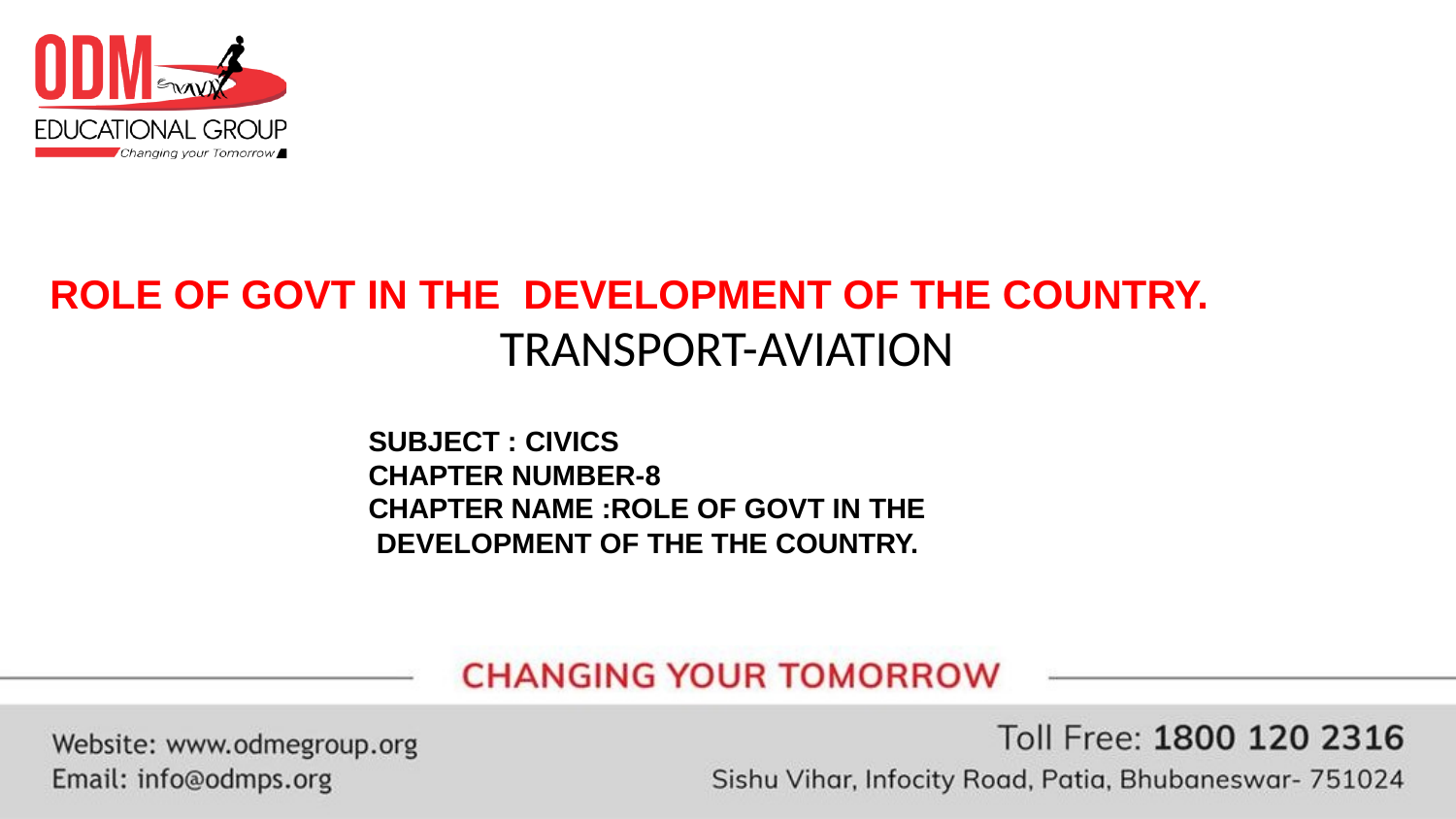

# ROLE OF GOVT IN THE	DEVELOPMENT OF THE COUNTRY.
TRANSPORT-AVIATION
SUBJECT : CIVICS  CHAPTER NUMBER-8
CHAPTER NAME :ROLE OF GOVT IN THE  DEVELOPMENT OF THE THE COUNTRY.